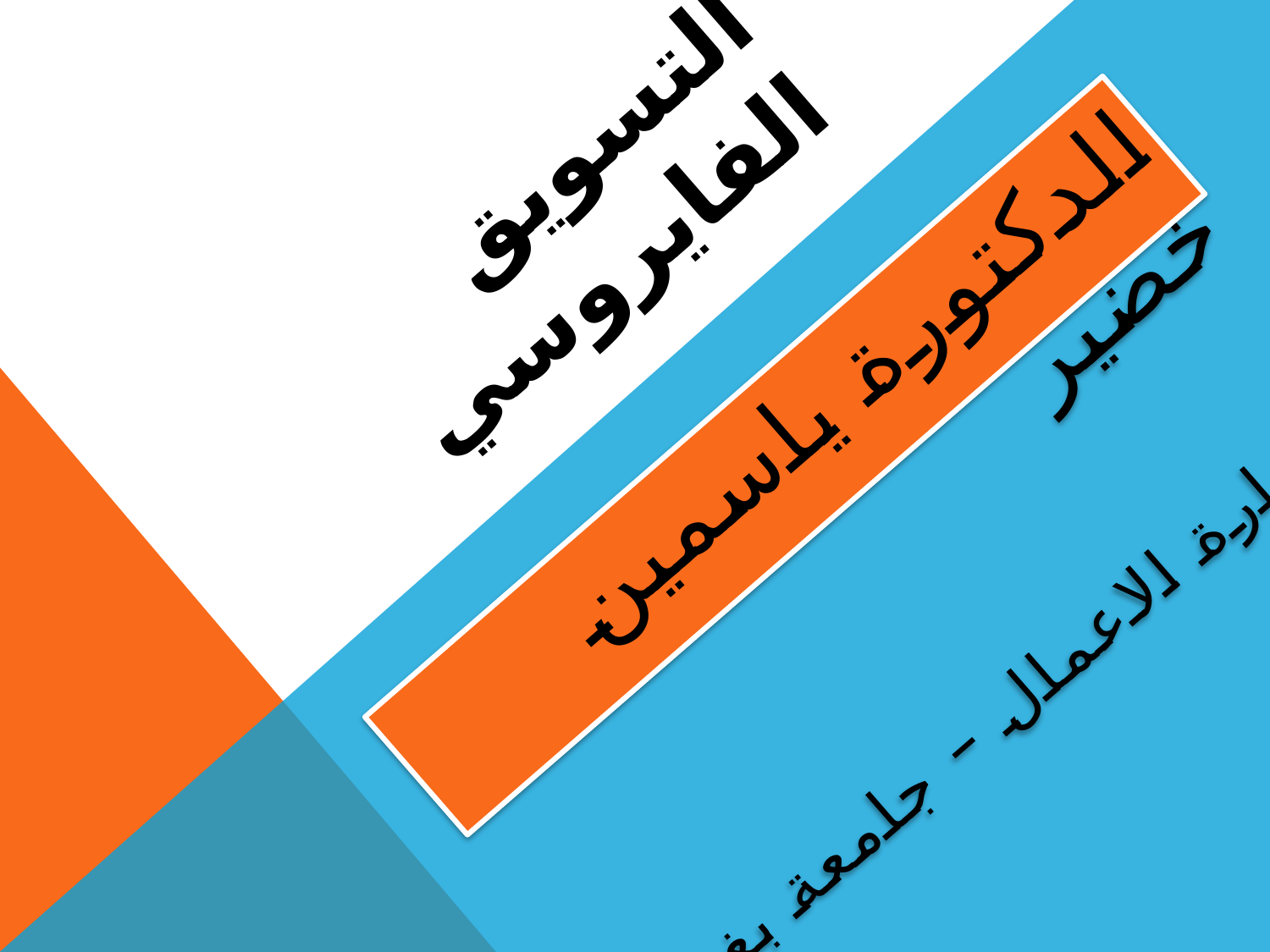

# التسويق الفايروسي
الدكتورة ياسمين خضير

   ادارة الاعمال – جامعة بغداد